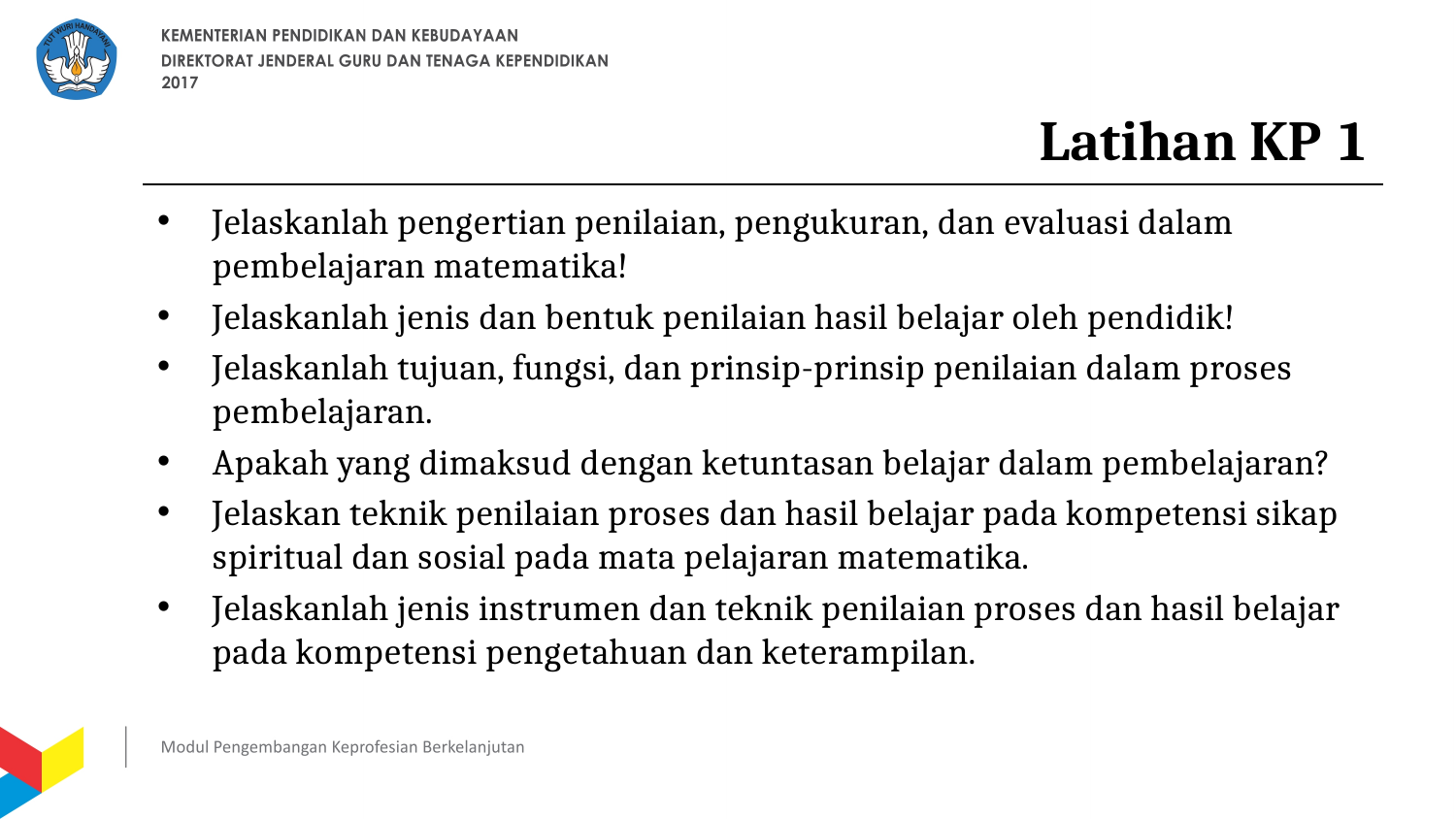

# Latihan KP 1
Jelaskanlah pengertian penilaian, pengukuran, dan evaluasi dalam pembelajaran matematika!
Jelaskanlah jenis dan bentuk penilaian hasil belajar oleh pendidik!
Jelaskanlah tujuan, fungsi, dan prinsip-prinsip penilaian dalam proses pembelajaran.
Apakah yang dimaksud dengan ketuntasan belajar dalam pembelajaran?
Jelaskan teknik penilaian proses dan hasil belajar pada kompetensi sikap spiritual dan sosial pada mata pelajaran matematika.
Jelaskanlah jenis instrumen dan teknik penilaian proses dan hasil belajar pada kompetensi pengetahuan dan keterampilan.